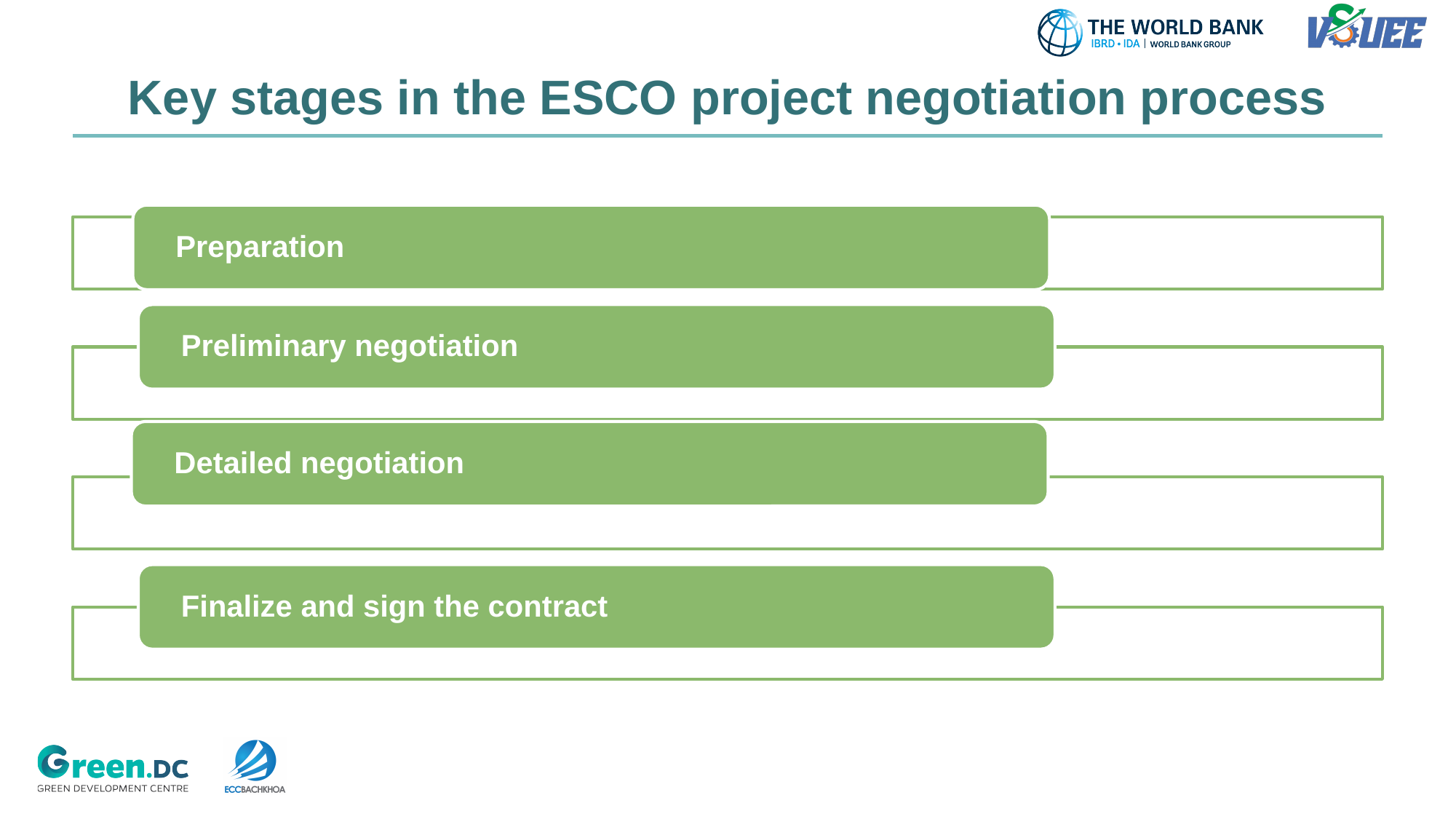

# Key stages in the ESCO project negotiation process
Preparation
Preliminary negotiation
Detailed negotiation
Finalize and sign the contract